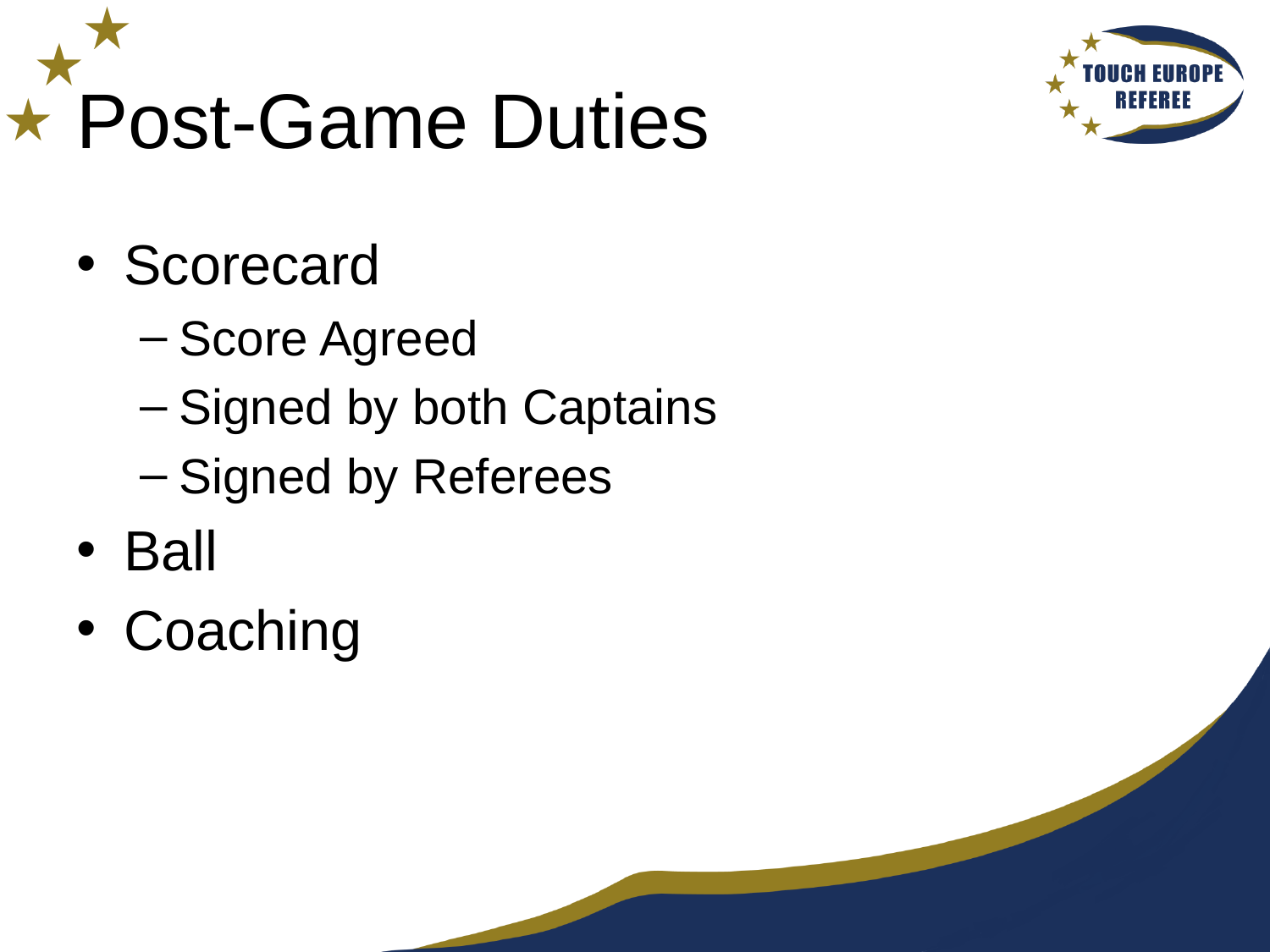

# Post-Game Duties
Scorecard
Score Agreed
Signed by both Captains
Signed by Referees
Ball
Coaching